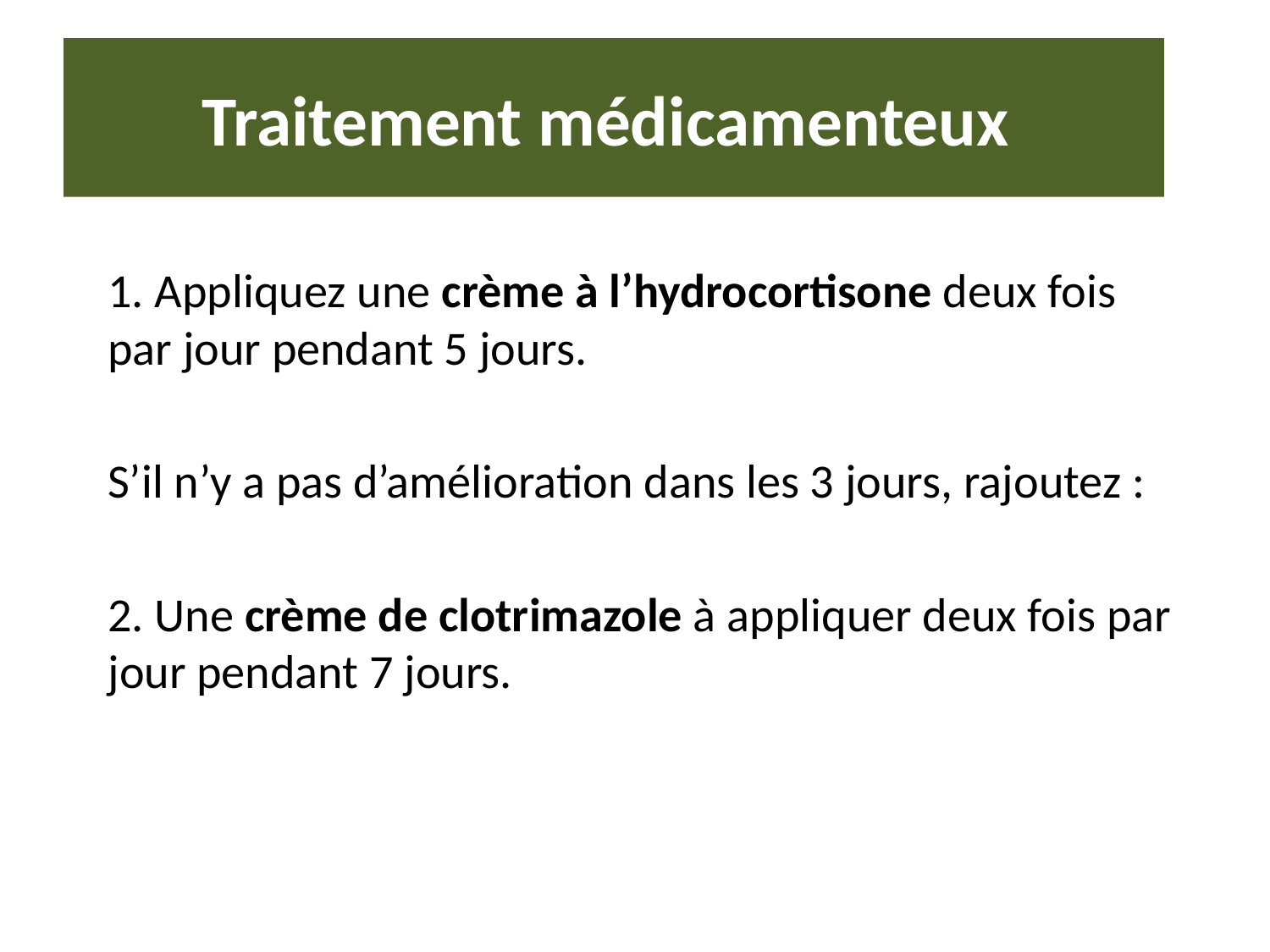

# Traitement médicamenteux
1. Appliquez une crème à l’hydrocortisone deux fois par jour pendant 5 jours.

S’il n’y a pas d’amélioration dans les 3 jours, rajoutez :

2. Une crème de clotrimazole à appliquer deux fois par jour pendant 7 jours.